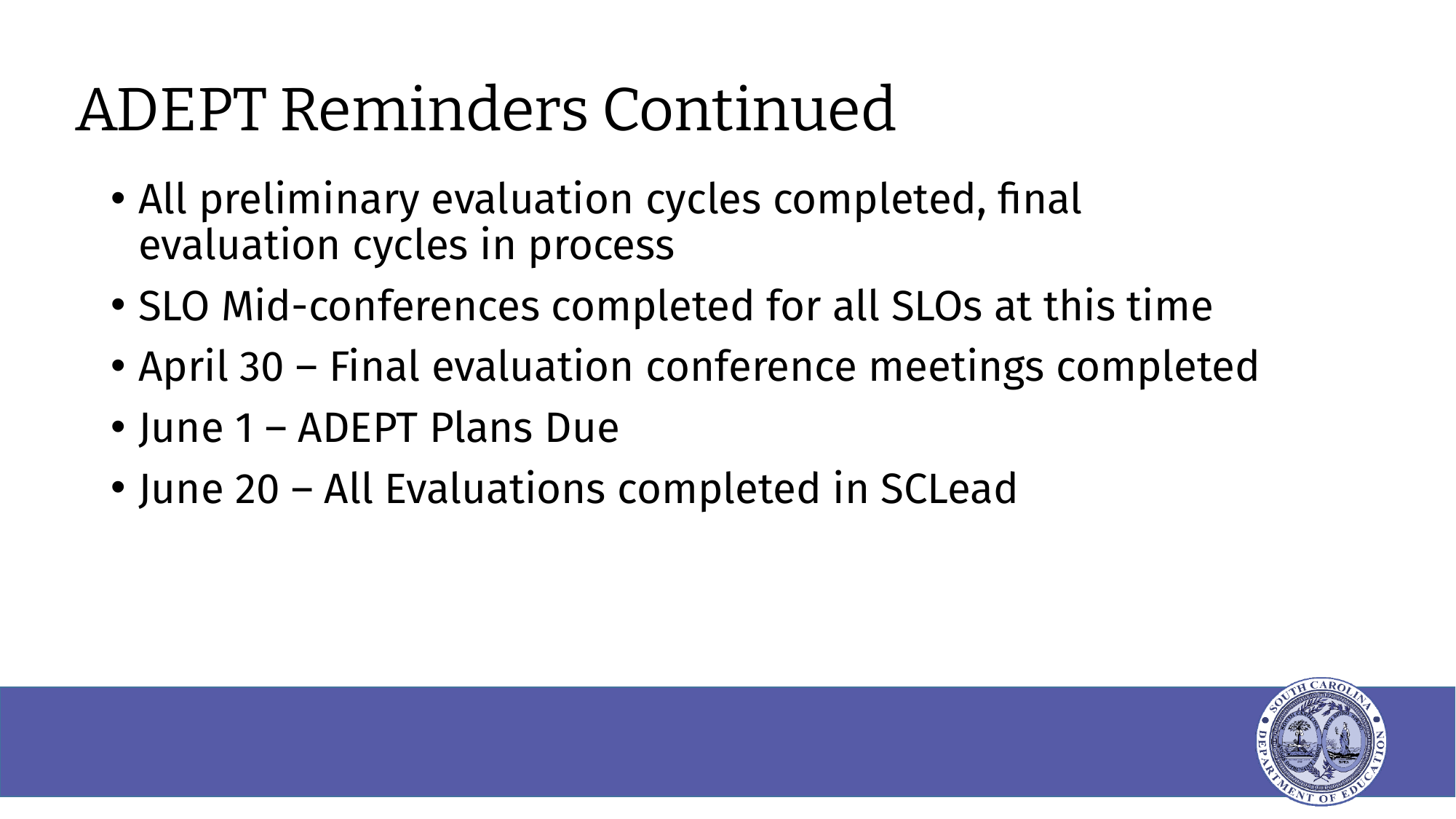

# ADEPT Reminders Continued
All preliminary evaluation cycles completed, final evaluation cycles in process
SLO Mid-conferences completed for all SLOs at this time
April 30 – Final evaluation conference meetings completed
June 1 – ADEPT Plans Due
June 20 – All Evaluations completed in SCLead